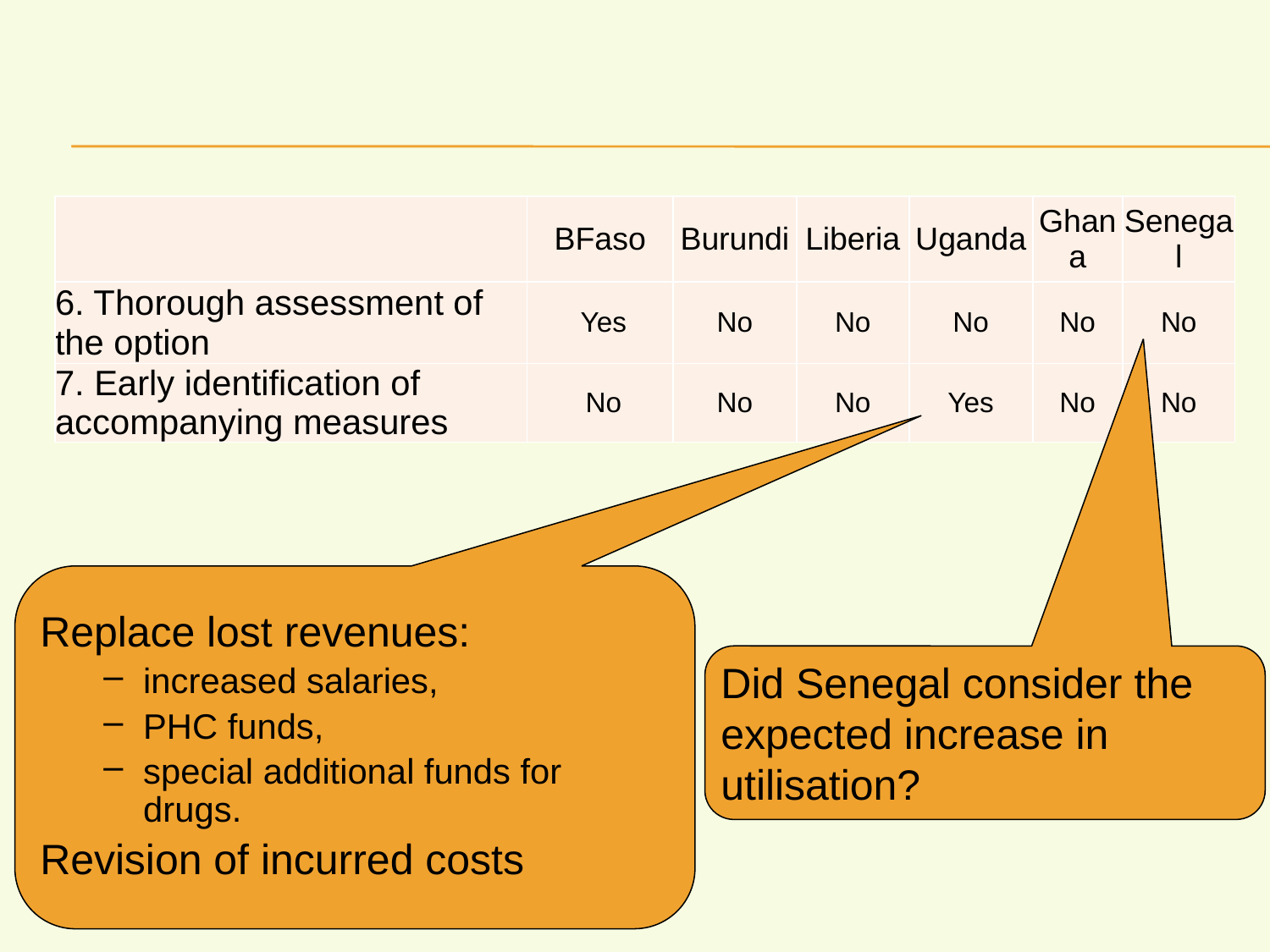

#
|  | BFaso | Burundi | Liberia | Uganda | Ghana | Senegal |
| --- | --- | --- | --- | --- | --- | --- |
| 6. Thorough assessment of the option | Yes | No | No | No | No | No |
| 7. Early identification of accompanying measures | No | No | No | Yes | No | No |

Replace lost revenues:
increased salaries,
PHC funds,
special additional funds for drugs.
Revision of incurred costs
Did Senegal consider the expected increase in utilisation?